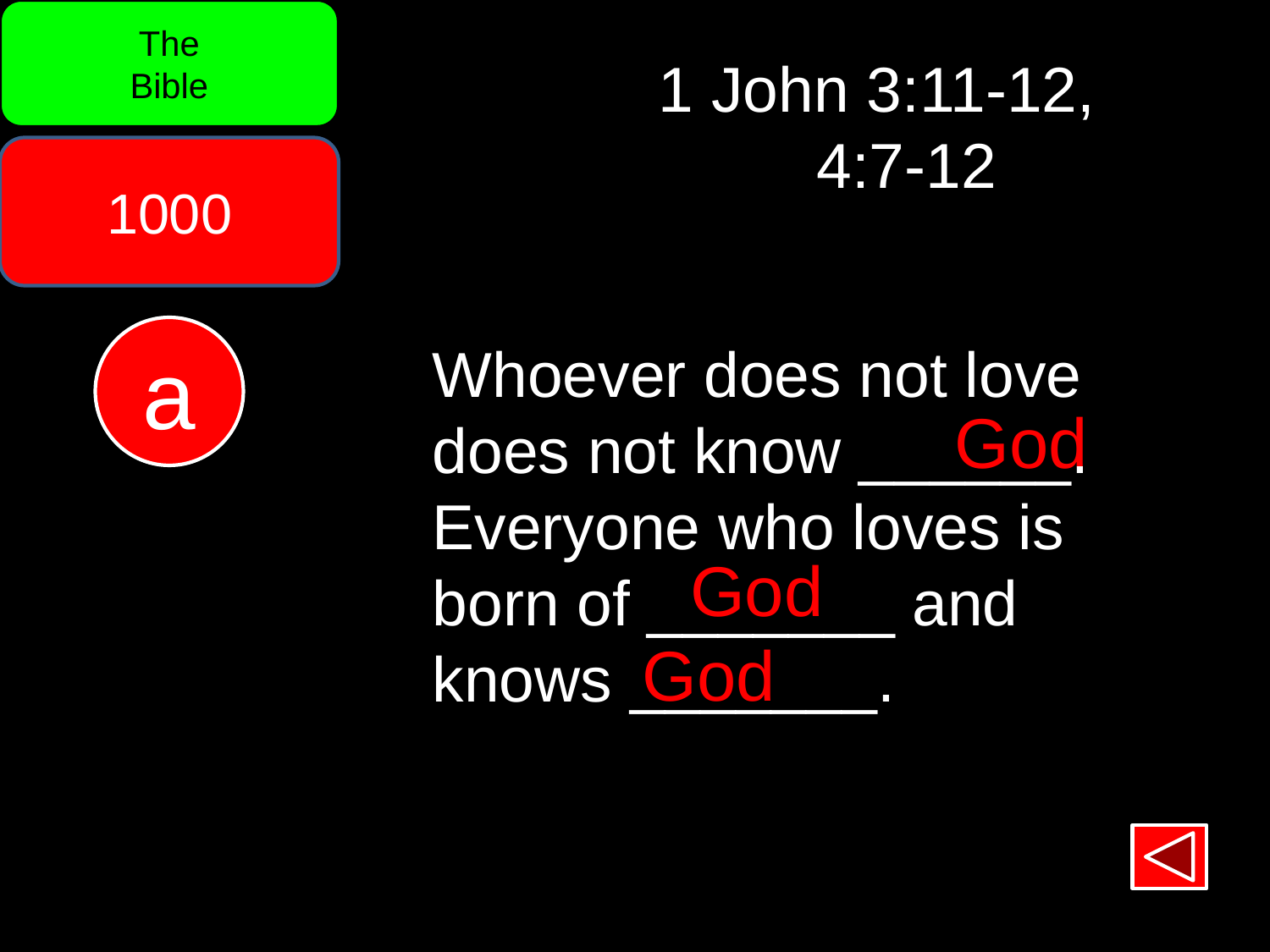

The
Bible
1 John 3:11-12,
         4:7-12
1000
a
Whoever does not love
does not know ______.
Everyone who loves is
born of _______ and
knows _______.
God
God
God